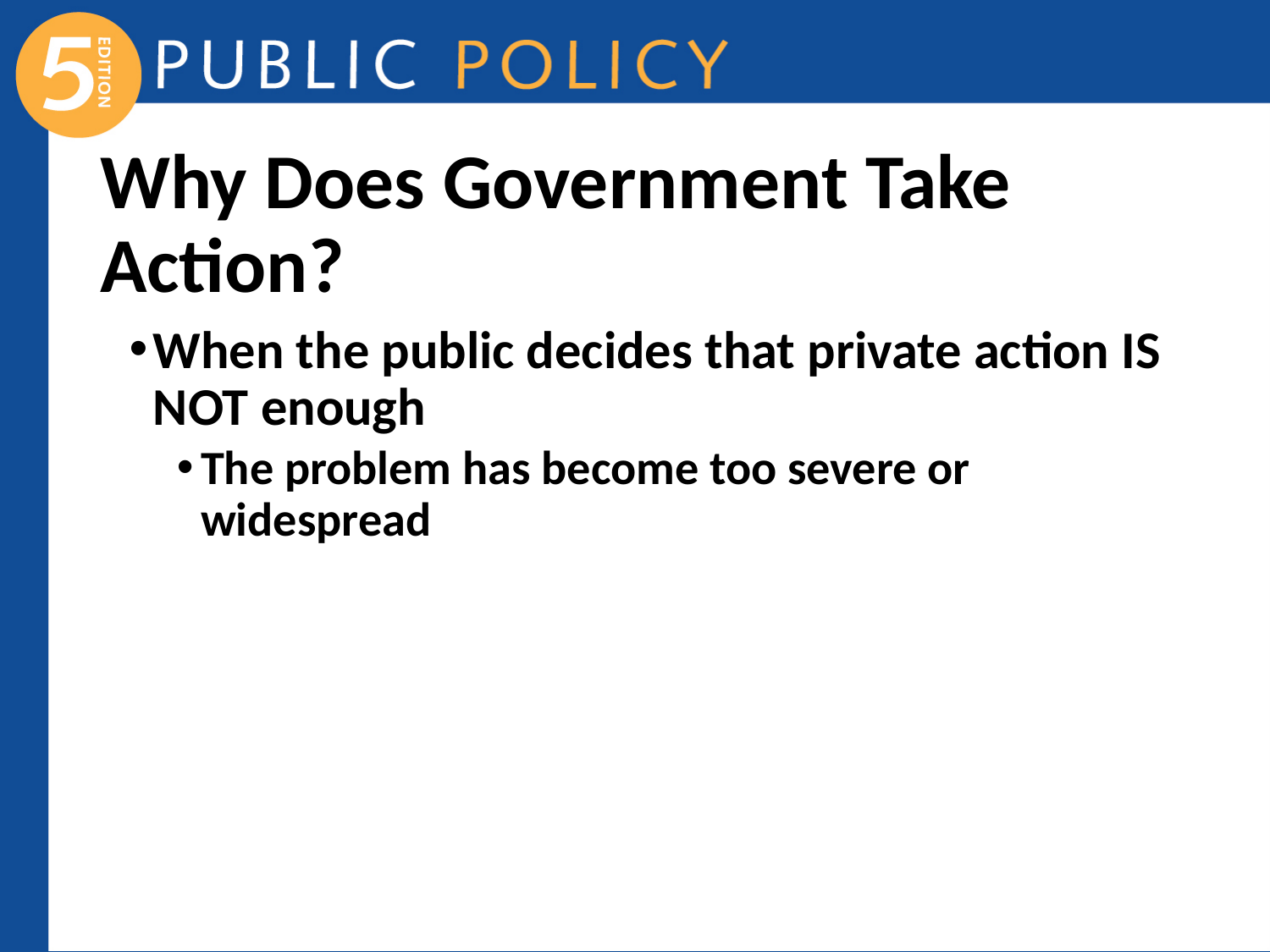

# Why Does Government Take Action?
When the public decides that private action IS NOT enough
The problem has become too severe or widespread